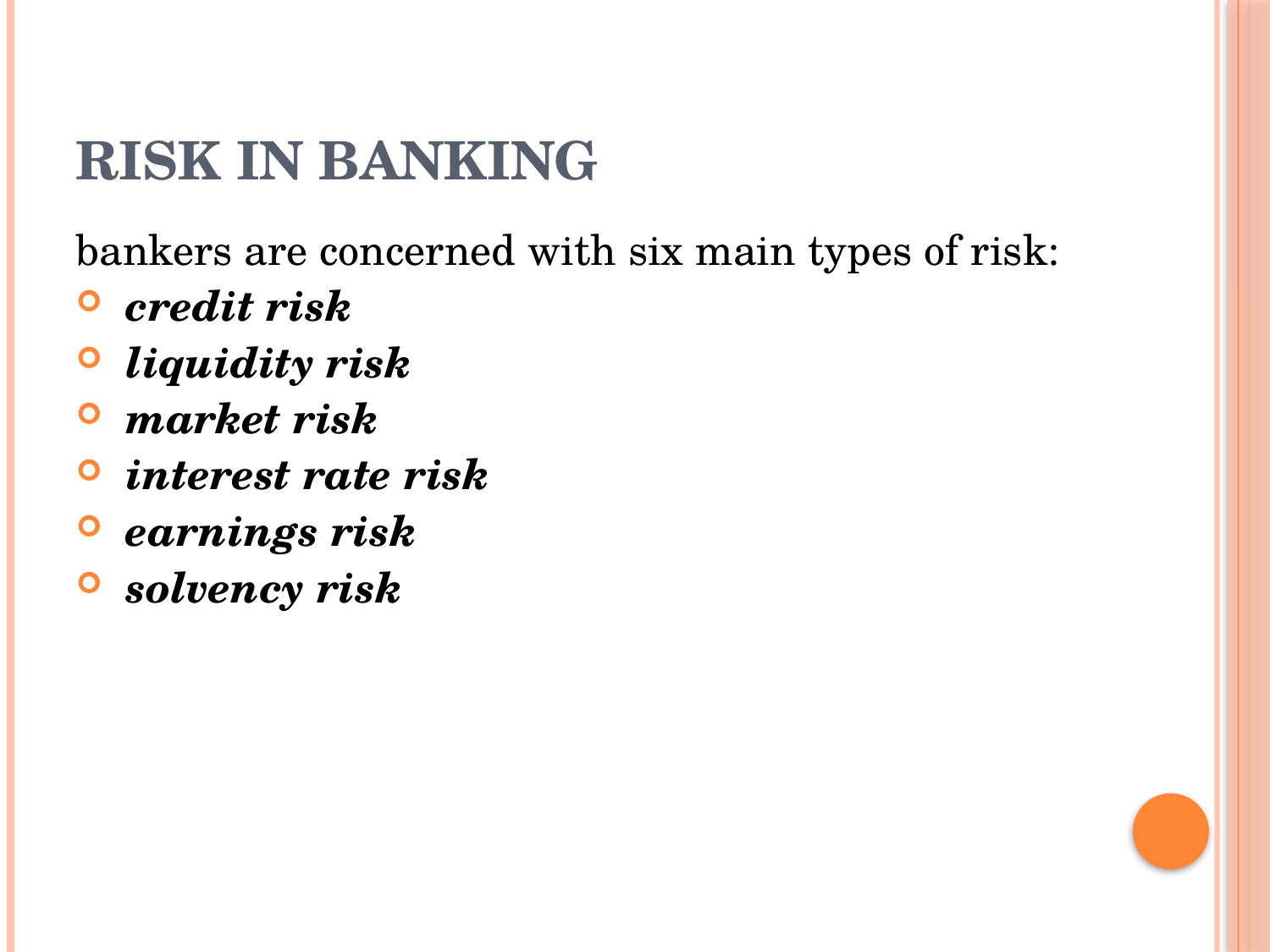

# Risk in Banking
bankers are concerned with six main types of risk:
 credit risk
 liquidity risk
 market risk
 interest rate risk
 earnings risk
 solvency risk